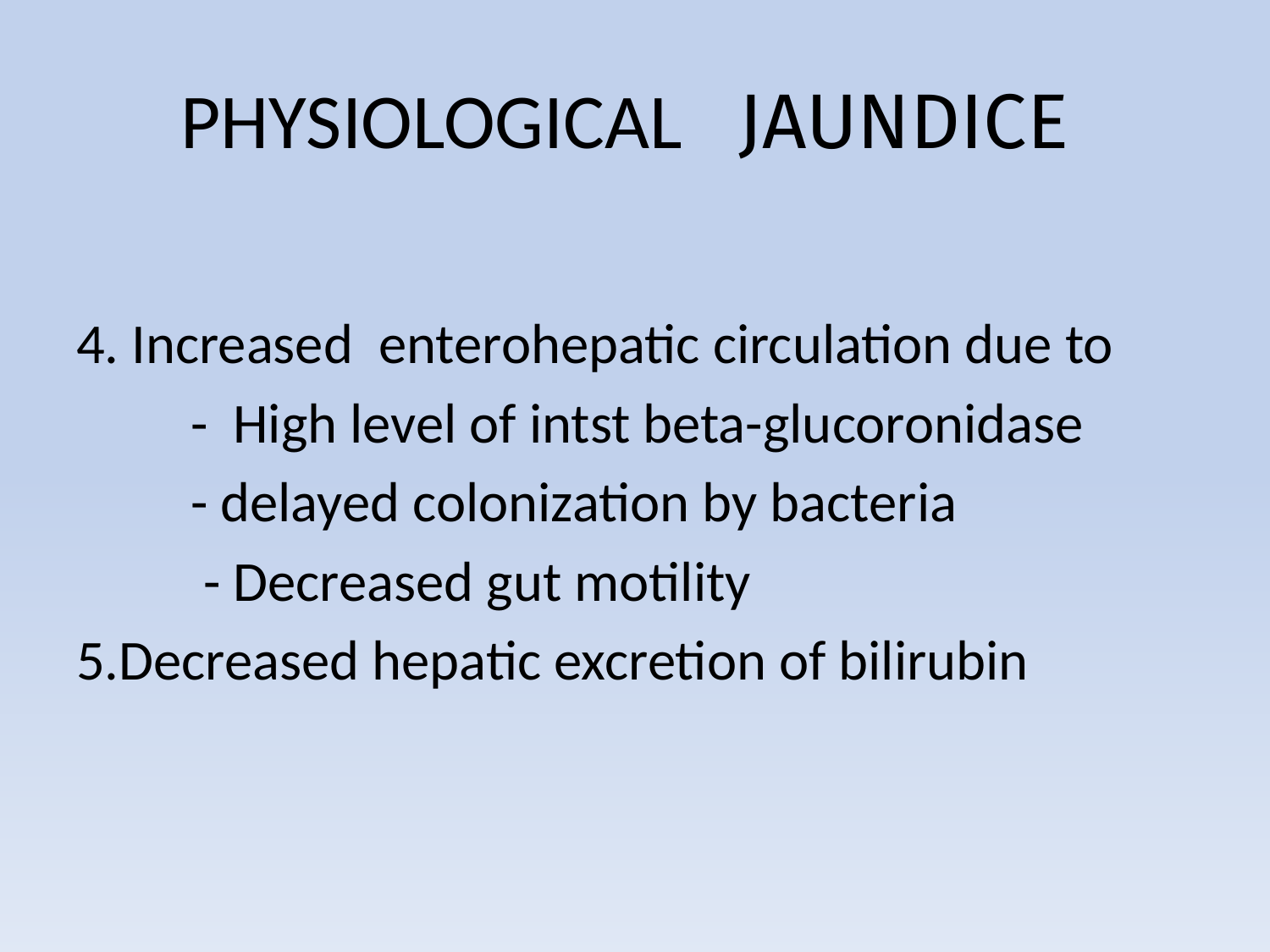

# PHYSIOLOGICAL   JAUNDICE

4. Increased  enterohepatic circulation due to
         -  High level of intst beta-glucoronidase
         - delayed colonization by bacteria
          - Decreased gut motility
5.Decreased hepatic excretion of bilirubin